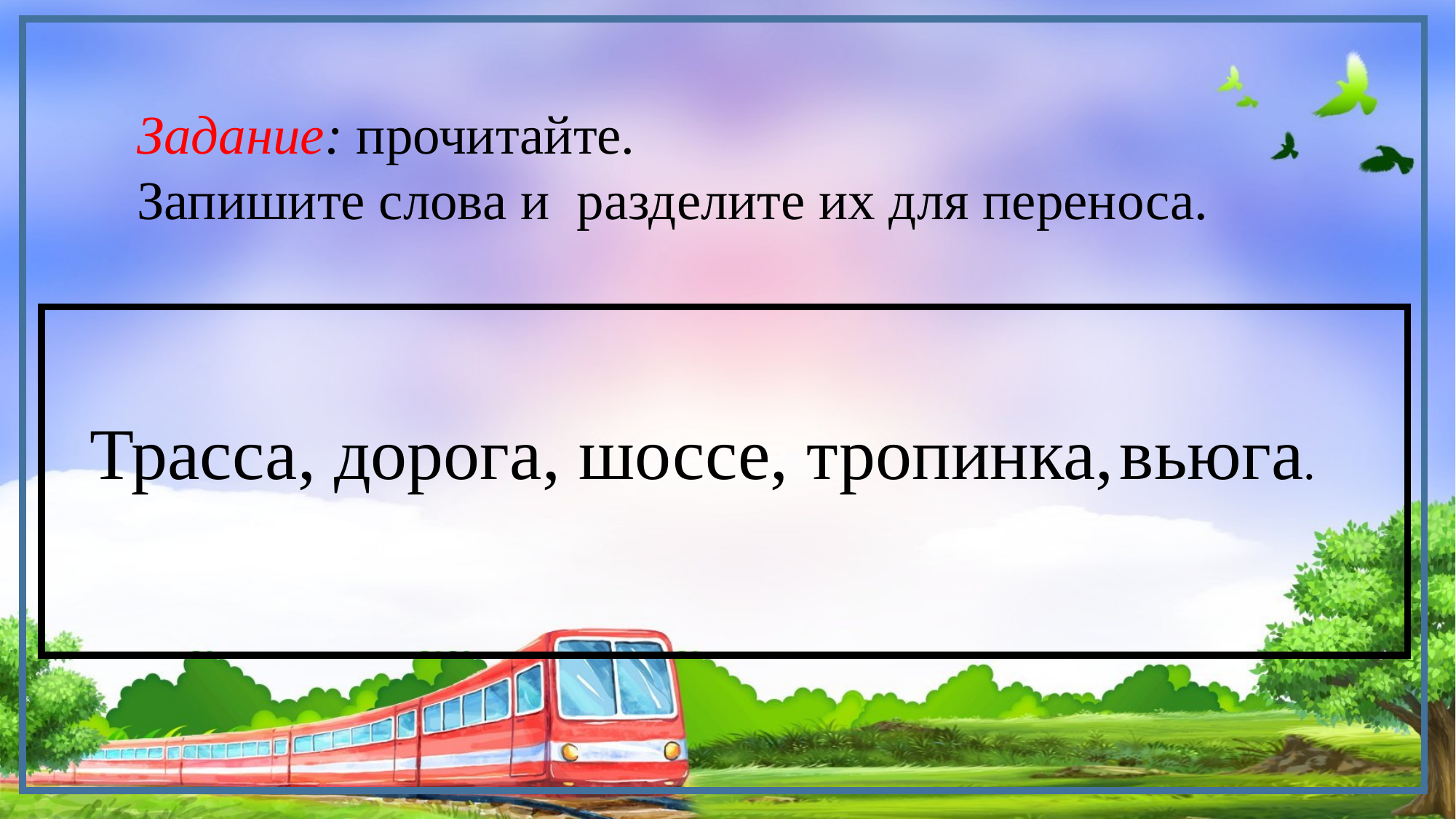

Задание: прочитайте.
Запишите слова и  разделите их для переноса.

Трасса, дорога, шоссе, тропинка,
  вьюга.